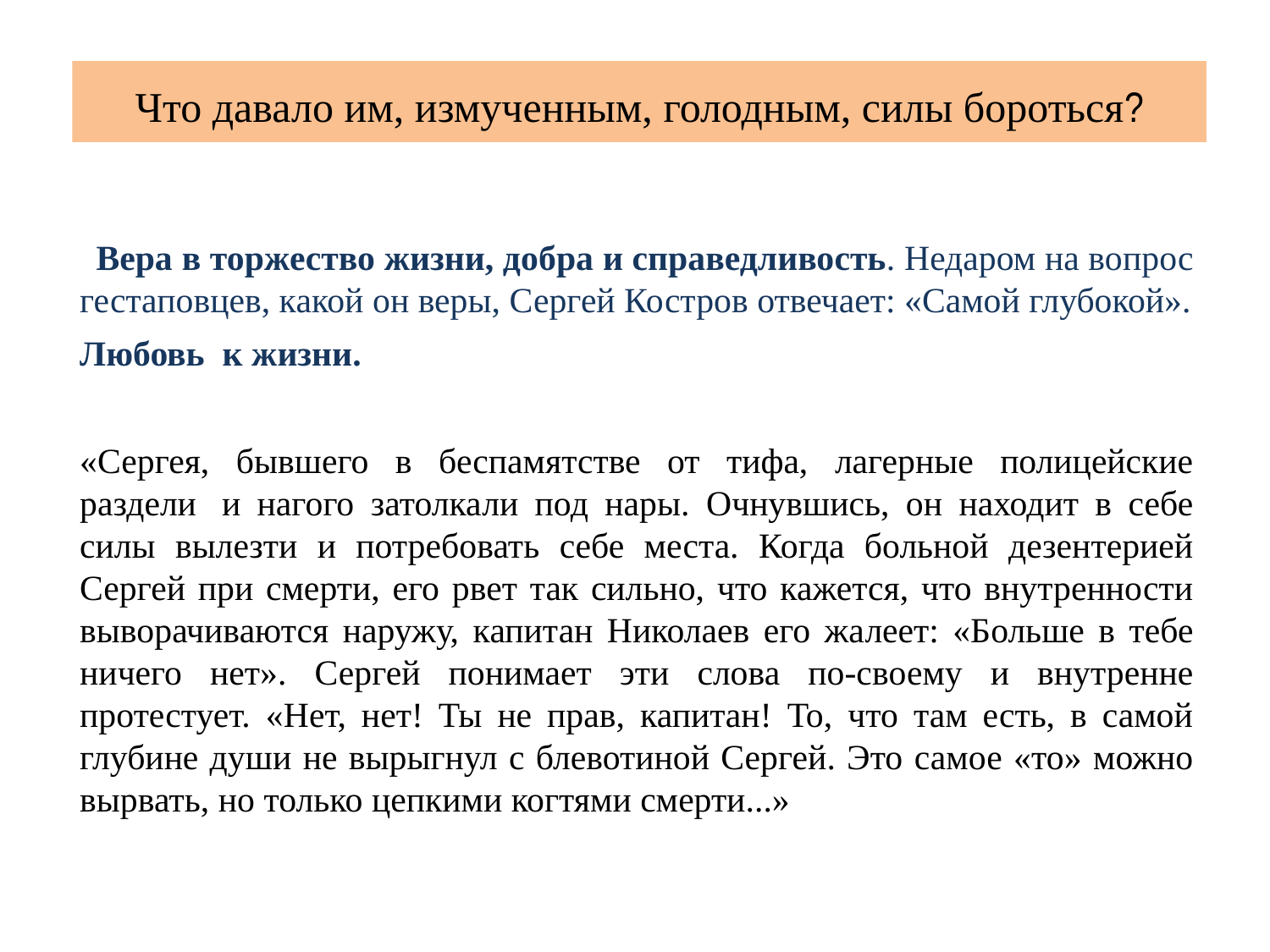

# Что давало им, измученным, голодным, силы бороться?
  Вера в торжество жизни, добра и справедливость. Недаром на вопрос гестаповцев, какой он веры, Сергей Костров отвечает: «Самой глубокой».
Любовь  к жизни.

«Сергея, бывшего в беспамятстве от тифа, лагерные полицейские раздели  и нагого затолкали под нары. Очнувшись, он находит в себе силы вылезти и потребовать себе места. Когда больной дезентерией Сергей при смерти, его рвет так сильно, что кажется, что внутренности выворачиваются наружу, капитан Николаев его жалеет: «Больше в тебе ничего нет». Сергей понимает эти слова по-своему и внутренне протестует. «Нет, нет! Ты не прав, капитан! То, что там есть, в самой глубине души не вырыгнул с блевотиной Сергей. Это самое «то» можно вырвать, но только цепкими когтями смерти...»